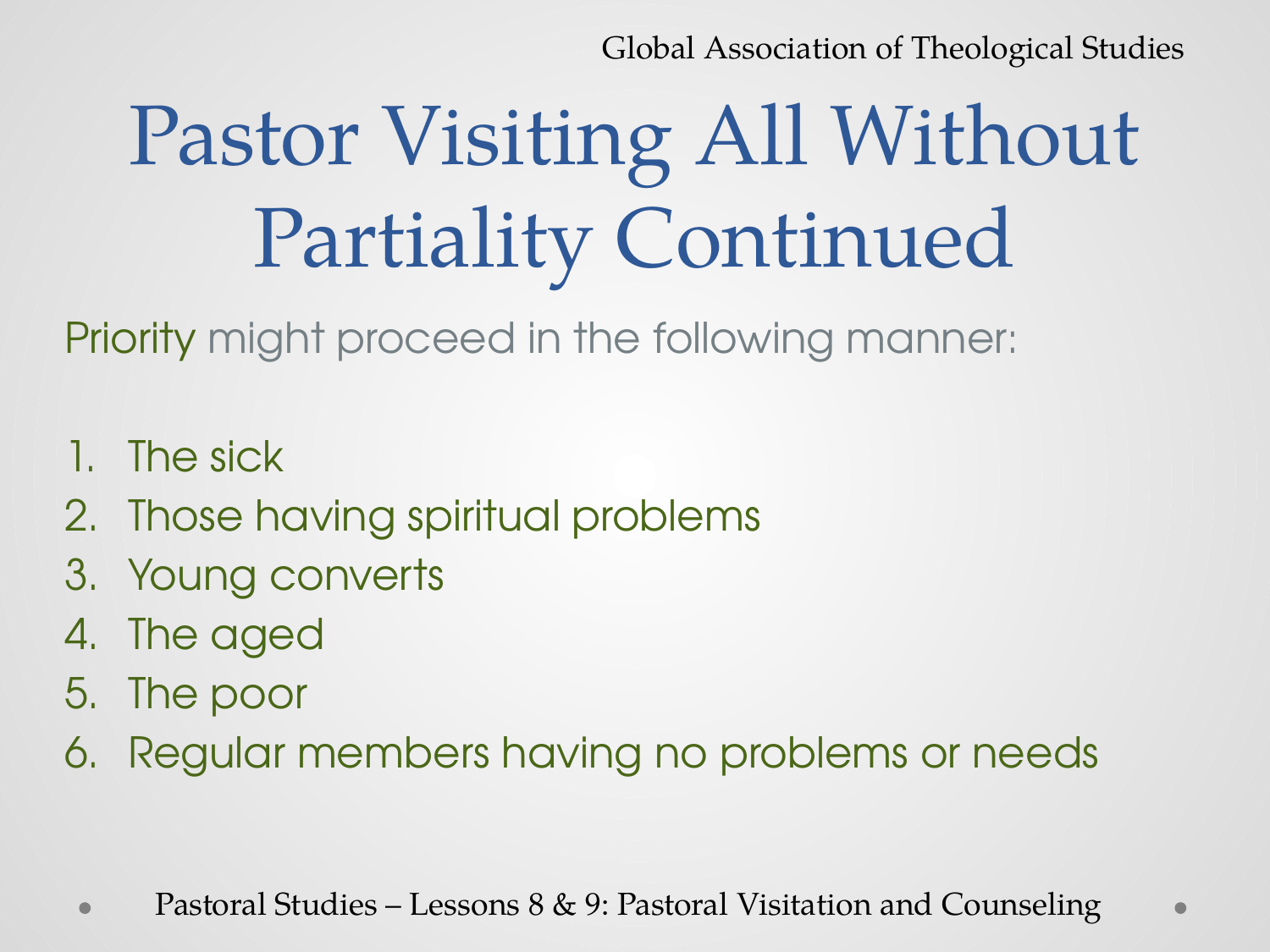

Global Association of Theological Studies
# Pastor Visiting All Without Partiality Continued
Priority might proceed in the following manner:

The sick
Those having spiritual problems
Young converts
The aged
The poor
Regular members having no problems or needs
Pastoral Studies – Lessons 8 & 9: Pastoral Visitation and Counseling